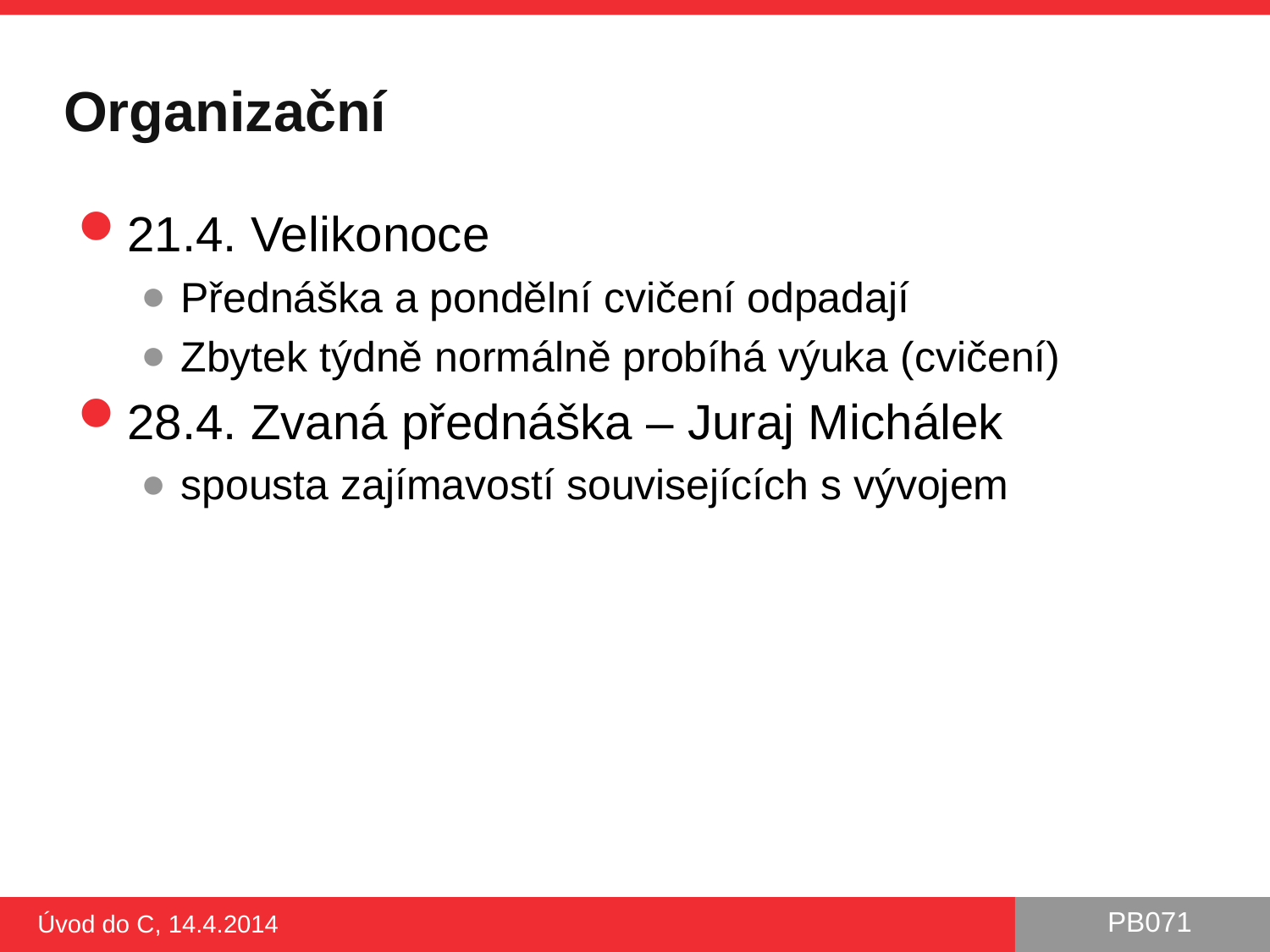

# Organizační
21.4. Velikonoce
Přednáška a pondělní cvičení odpadají
Zbytek týdně normálně probíhá výuka (cvičení)
28.4. Zvaná přednáška – Juraj Michálek
spousta zajímavostí souvisejících s vývojem

Úvod do C, 14.4.2014